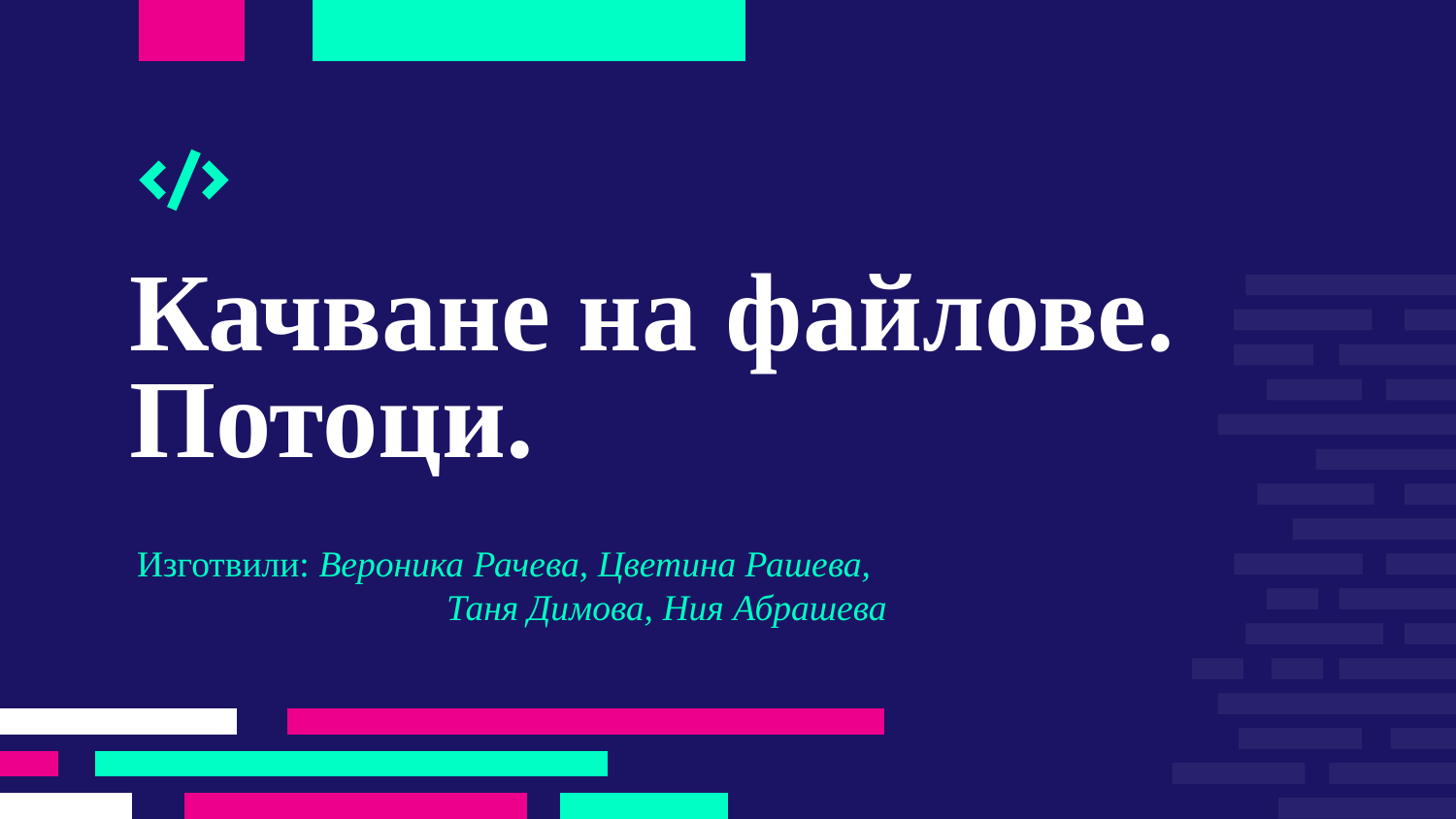

# Качване на файлове. Потоци.
Изготвили: Вероника Рачева, Цветина Рашева,
 		  Таня Димова, Ния Абрашева